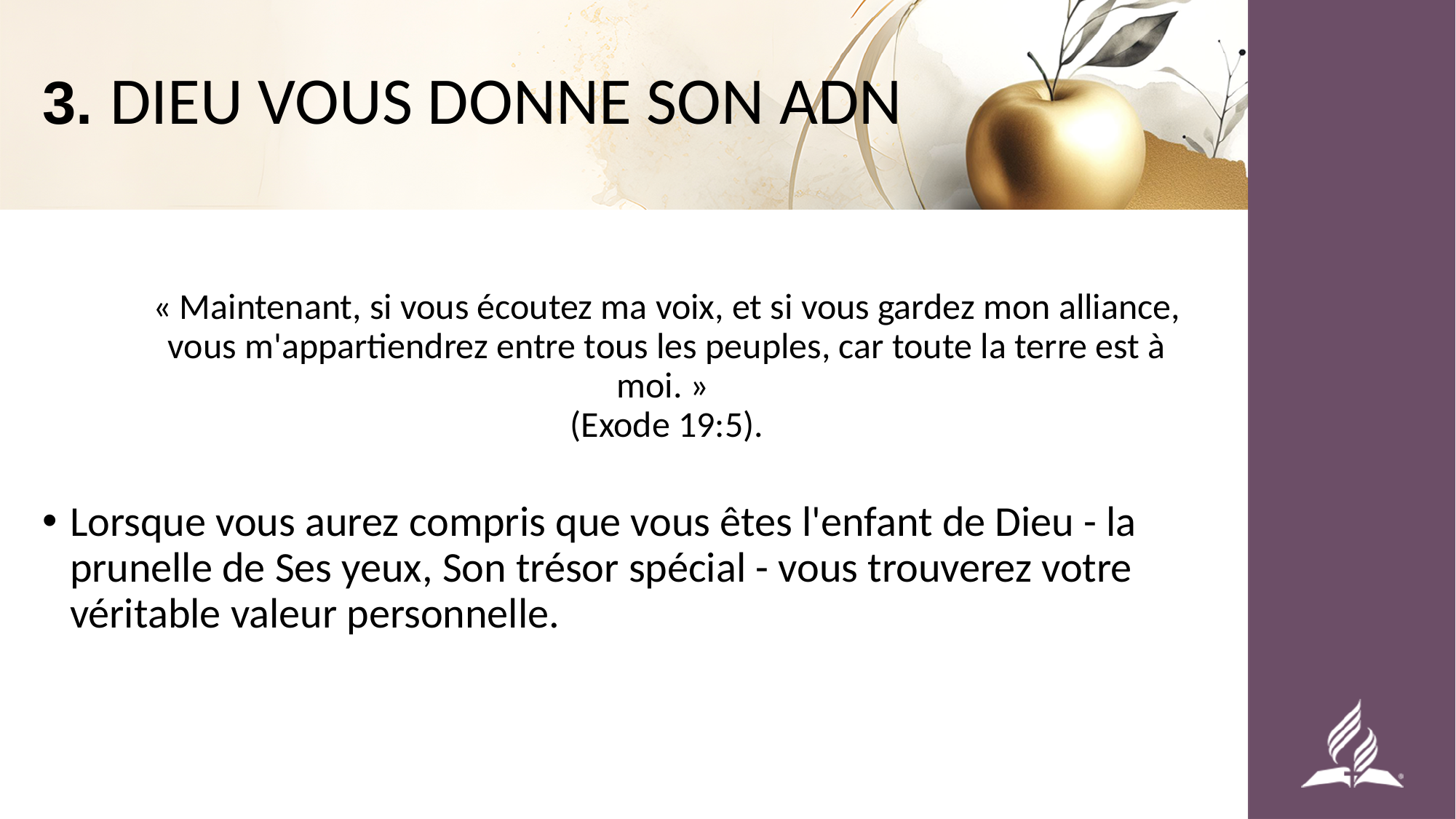

# 3. DIEU VOUS DONNE SON ADN

« Maintenant, si vous écoutez ma voix, et si vous gardez mon alliance, vous m'appartiendrez entre tous les peuples, car toute la terre est à moi. »
(Exode 19:5).

Lorsque vous aurez compris que vous êtes l'enfant de Dieu - la prunelle de Ses yeux, Son trésor spécial - vous trouverez votre véritable valeur personnelle.